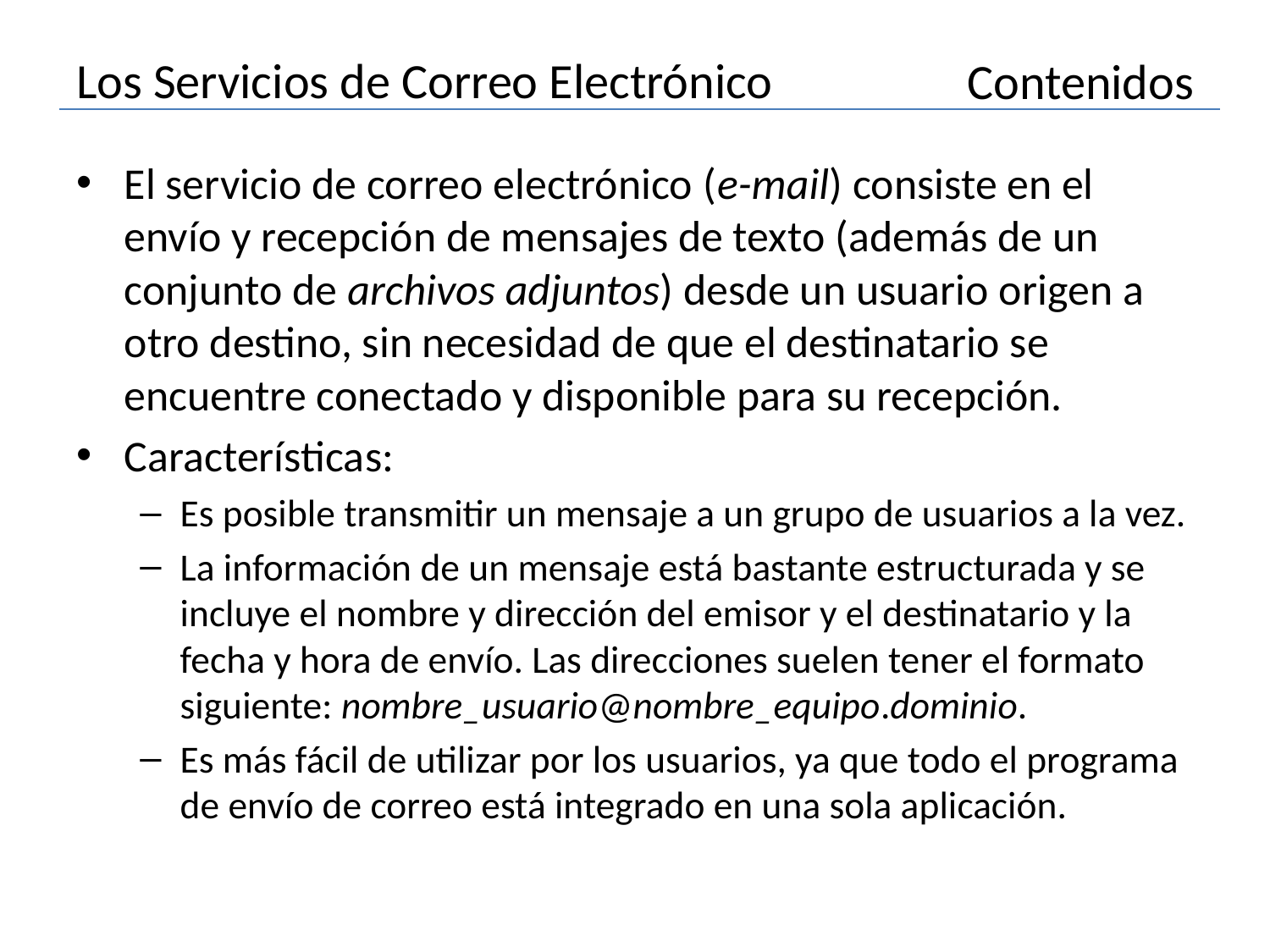

# Los Servicios de Correo Electrónico
Contenidos
El servicio de correo electrónico (e-mail) consiste en el envío y recepción de mensajes de texto (además de un conjunto de archivos adjuntos) desde un usuario origen a otro destino, sin necesidad de que el destinatario se encuentre conectado y disponible para su recepción.
Características:
Es posible transmitir un mensaje a un grupo de usuarios a la vez.
La información de un mensaje está bastante estructurada y se incluye el nombre y dirección del emisor y el destinatario y la fecha y hora de envío. Las direcciones suelen tener el formato siguiente: nombre_usuario@nombre_equipo.dominio.
Es más fácil de utilizar por los usuarios, ya que todo el programa de envío de correo está integrado en una sola aplicación.